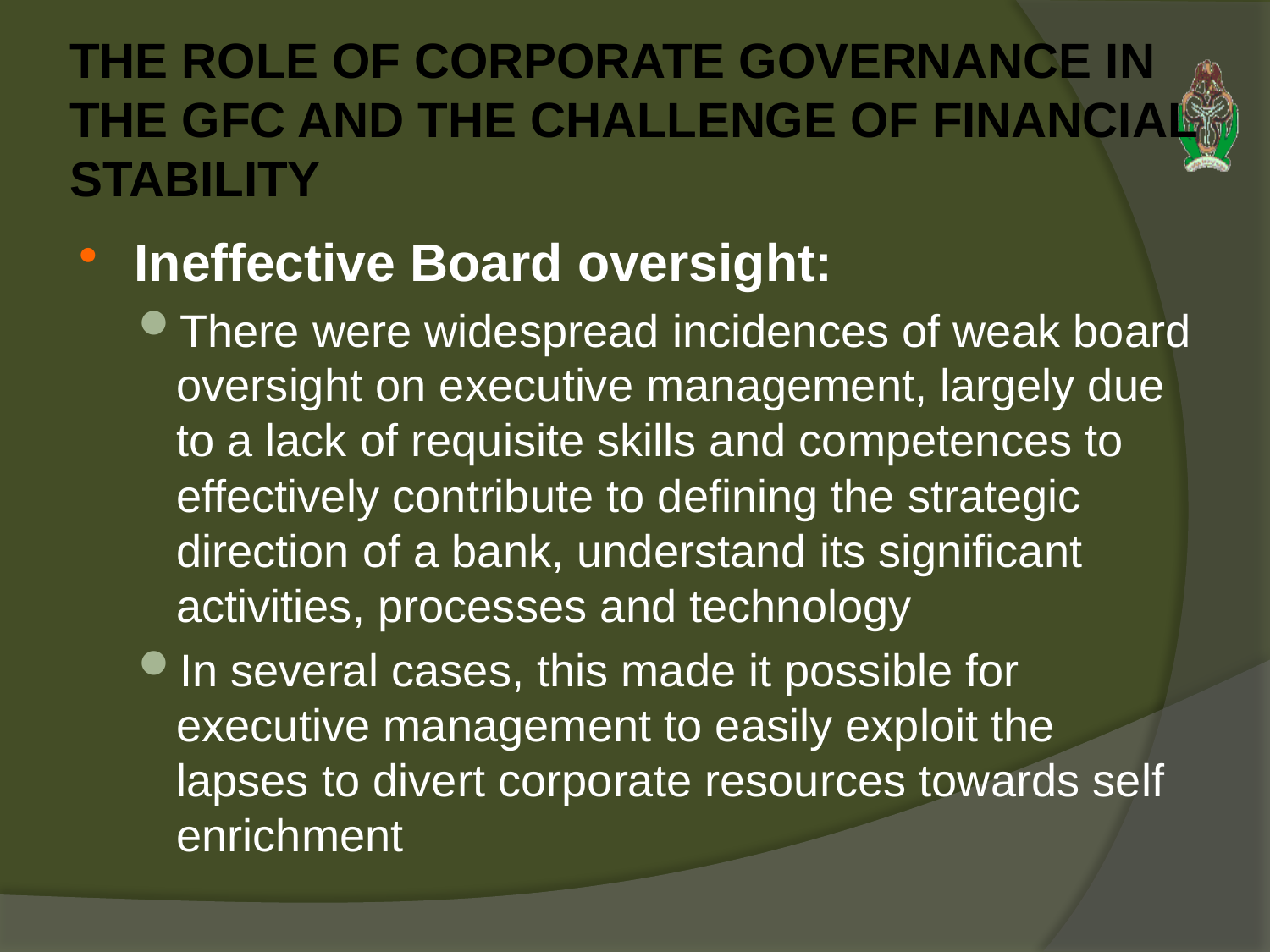

# THE ROLE OF CORPORATE GOVERNANCE IN THE GFC AND THE CHALLENGE OF FINANCIAL STABILITY
Ineffective Board oversight:
There were widespread incidences of weak board oversight on executive management, largely due to a lack of requisite skills and competences to effectively contribute to defining the strategic direction of a bank, understand its significant activities, processes and technology
In several cases, this made it possible for executive management to easily exploit the lapses to divert corporate resources towards self enrichment